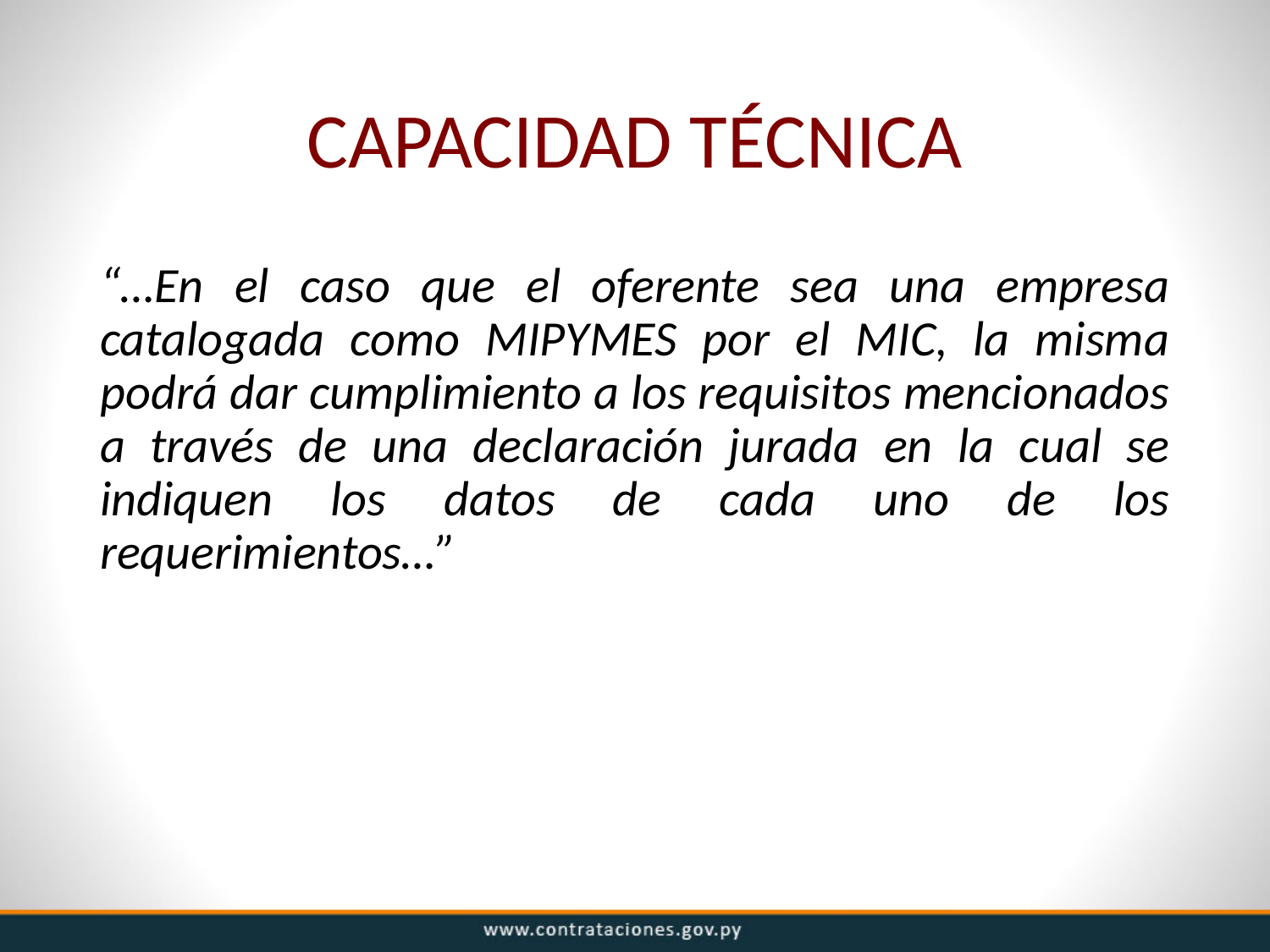

# CAPACIDAD TÉCNICA
“…En el caso que el oferente sea una empresa catalogada como MIPYMES por el MIC, la misma podrá dar cumplimiento a los requisitos mencionados a través de una declaración jurada en la cual se indiquen los datos de cada uno de los requerimientos…”